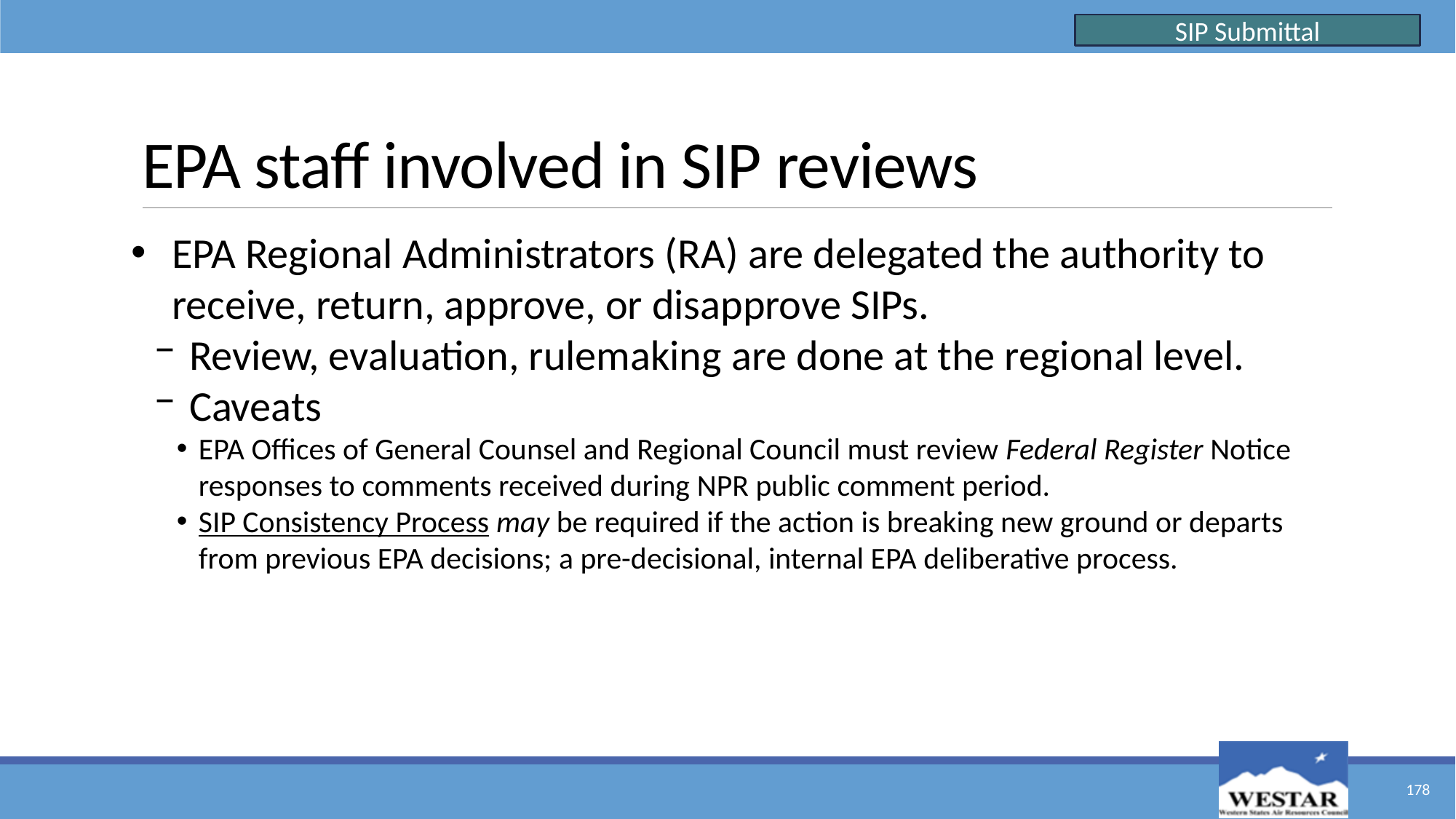

SIP Submittal
# EPA staff involved in SIP reviews
EPA Regional Administrators (RA) are delegated the authority to receive, return, approve, or disapprove SIPs.
Review, evaluation, rulemaking are done at the regional level.
Caveats
EPA Offices of General Counsel and Regional Council must review Federal Register Notice responses to comments received during NPR public comment period.
SIP Consistency Process may be required if the action is breaking new ground or departs from previous EPA decisions; a pre-decisional, internal EPA deliberative process.

178